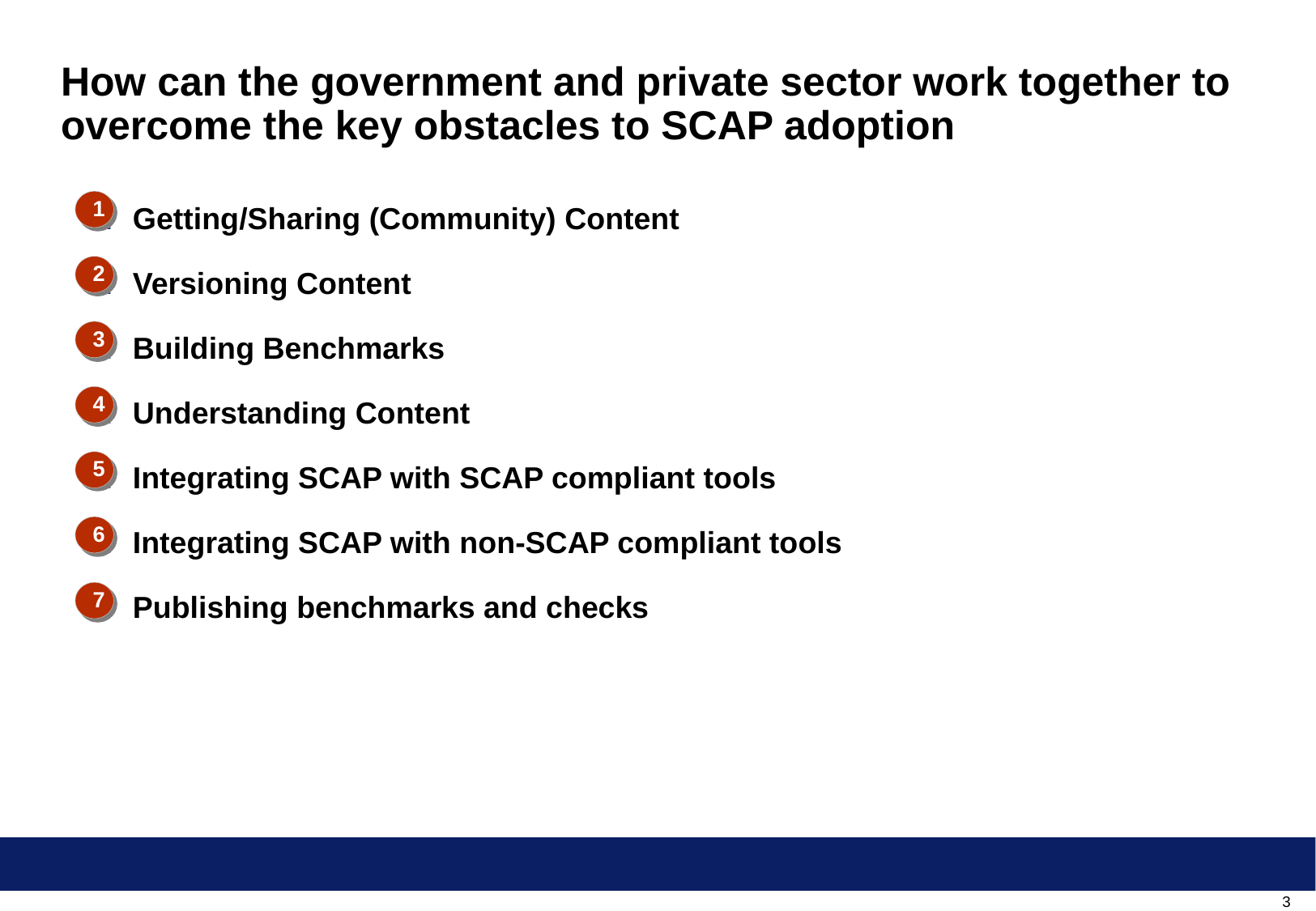

# How can the government and private sector work together to overcome the key obstacles to SCAP adoption
Getting/Sharing (Community) Content
Versioning Content
Building Benchmarks
Understanding Content
Integrating SCAP with SCAP compliant tools
Integrating SCAP with non-SCAP compliant tools
Publishing benchmarks and checks
1
2
3
4
5
6
7